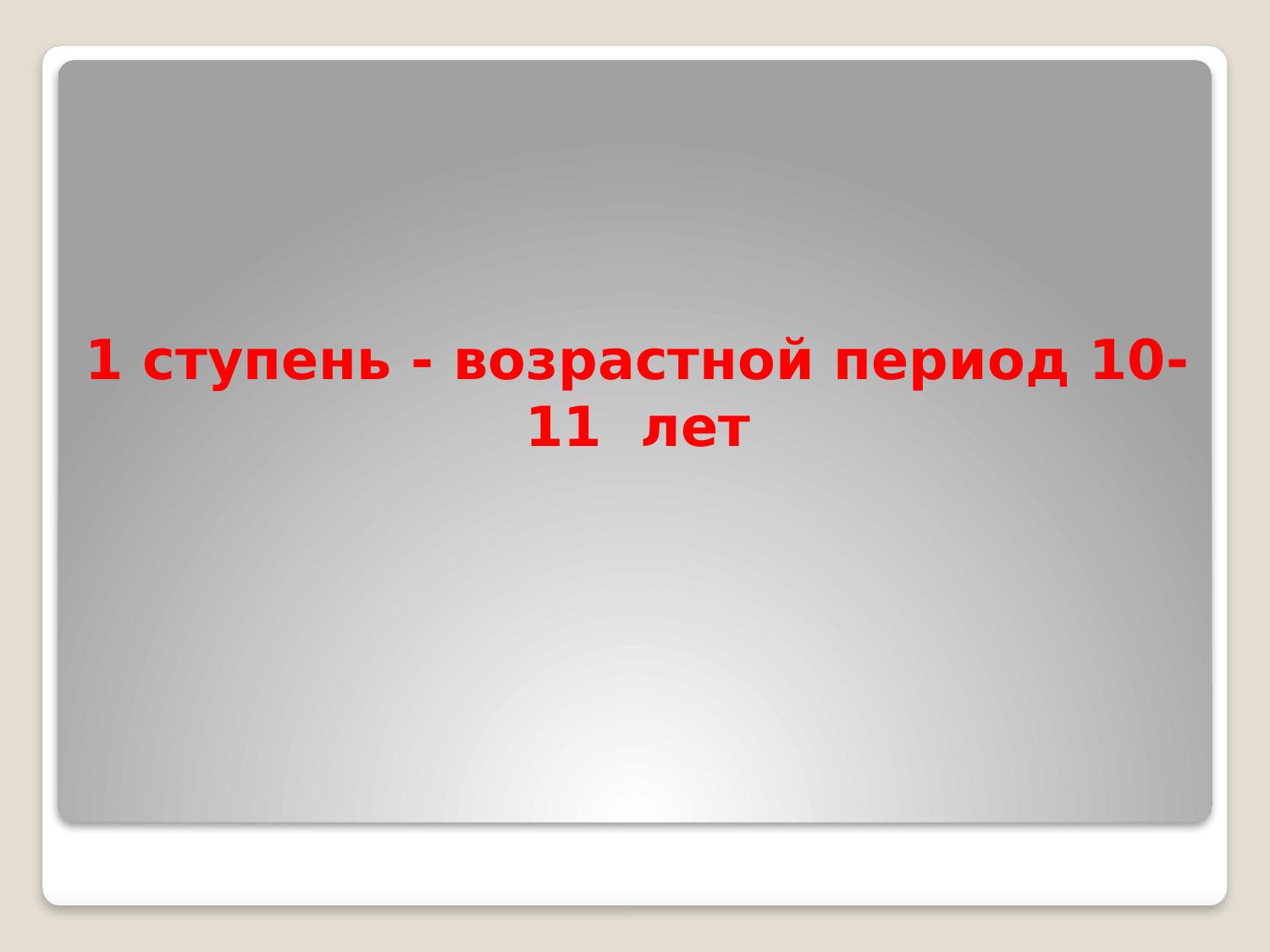

# 1 ступень - возрастной период 10-11  лет